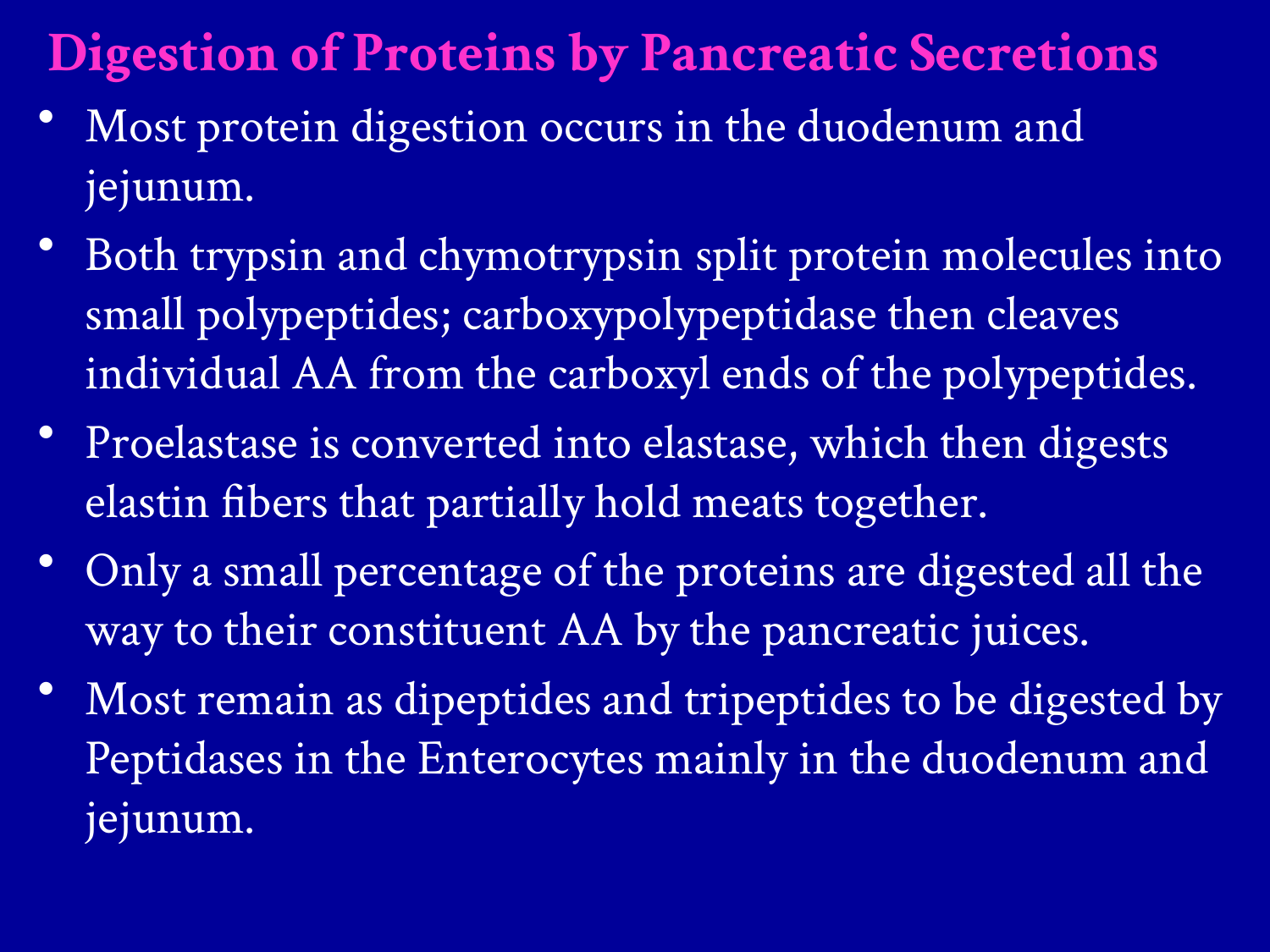

# Digestion of Proteins by Pancreatic Secretions
Most protein digestion occurs in the duodenum and jejunum.
Both trypsin and chymotrypsin split protein molecules into small polypeptides; carboxypolypeptidase then cleaves individual AA from the carboxyl ends of the polypeptides.
Proelastase is converted into elastase, which then digests elastin fibers that partially hold meats together.
Only a small percentage of the proteins are digested all the way to their constituent AA by the pancreatic juices.
Most remain as dipeptides and tripeptides to be digested by Peptidases in the Enterocytes mainly in the duodenum and jejunum.